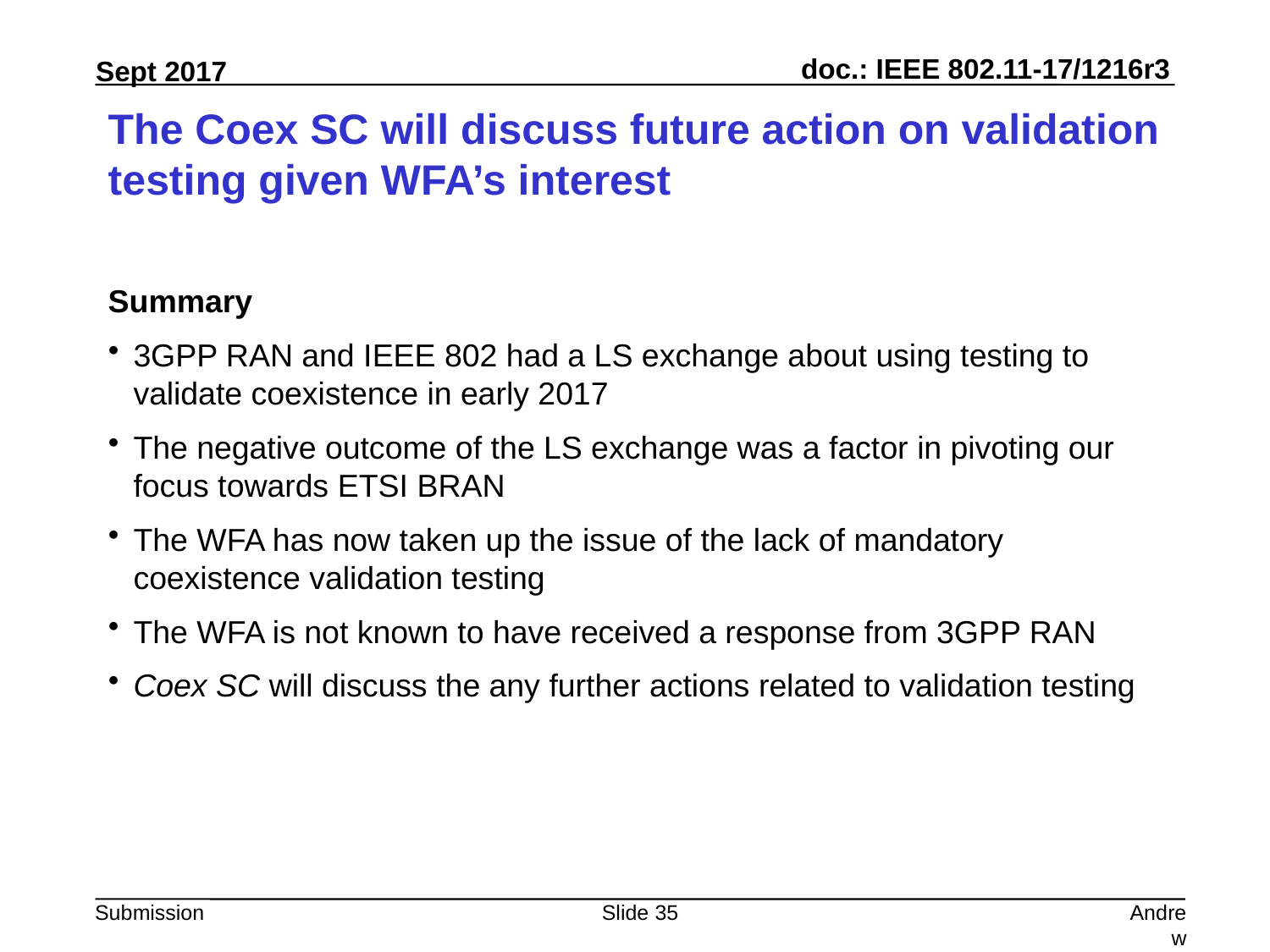

# The Coex SC will discuss future action on validation testing given WFA’s interest
Summary
3GPP RAN and IEEE 802 had a LS exchange about using testing to validate coexistence in early 2017
The negative outcome of the LS exchange was a factor in pivoting our focus towards ETSI BRAN
The WFA has now taken up the issue of the lack of mandatory coexistence validation testing
The WFA is not known to have received a response from 3GPP RAN
Coex SC will discuss the any further actions related to validation testing
Slide 35
Andrew Myles, Cisco